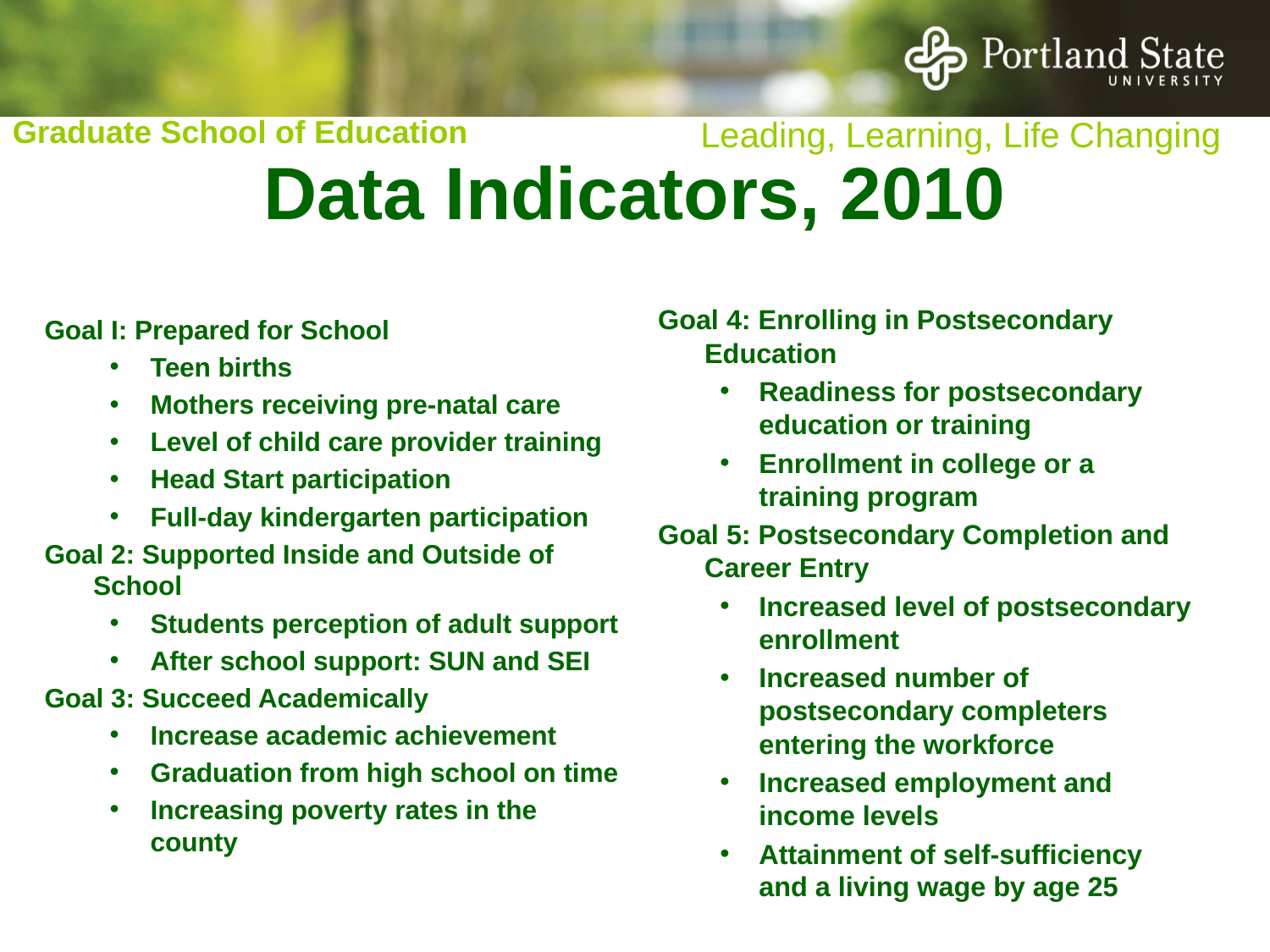

# Data Indicators, 2010
Goal 4: Enrolling in Postsecondary Education
Readiness for postsecondary education or training
Enrollment in college or a training program
Goal 5: Postsecondary Completion and Career Entry
Increased level of postsecondary enrollment
Increased number of postsecondary completers entering the workforce
Increased employment and income levels
Attainment of self-sufficiency and a living wage by age 25
Goal I: Prepared for School
Teen births
Mothers receiving pre-natal care
Level of child care provider training
Head Start participation
Full-day kindergarten participation
Goal 2: Supported Inside and Outside of School
Students perception of adult support
After school support: SUN and SEI
Goal 3: Succeed Academically
Increase academic achievement
Graduation from high school on time
Increasing poverty rates in the county